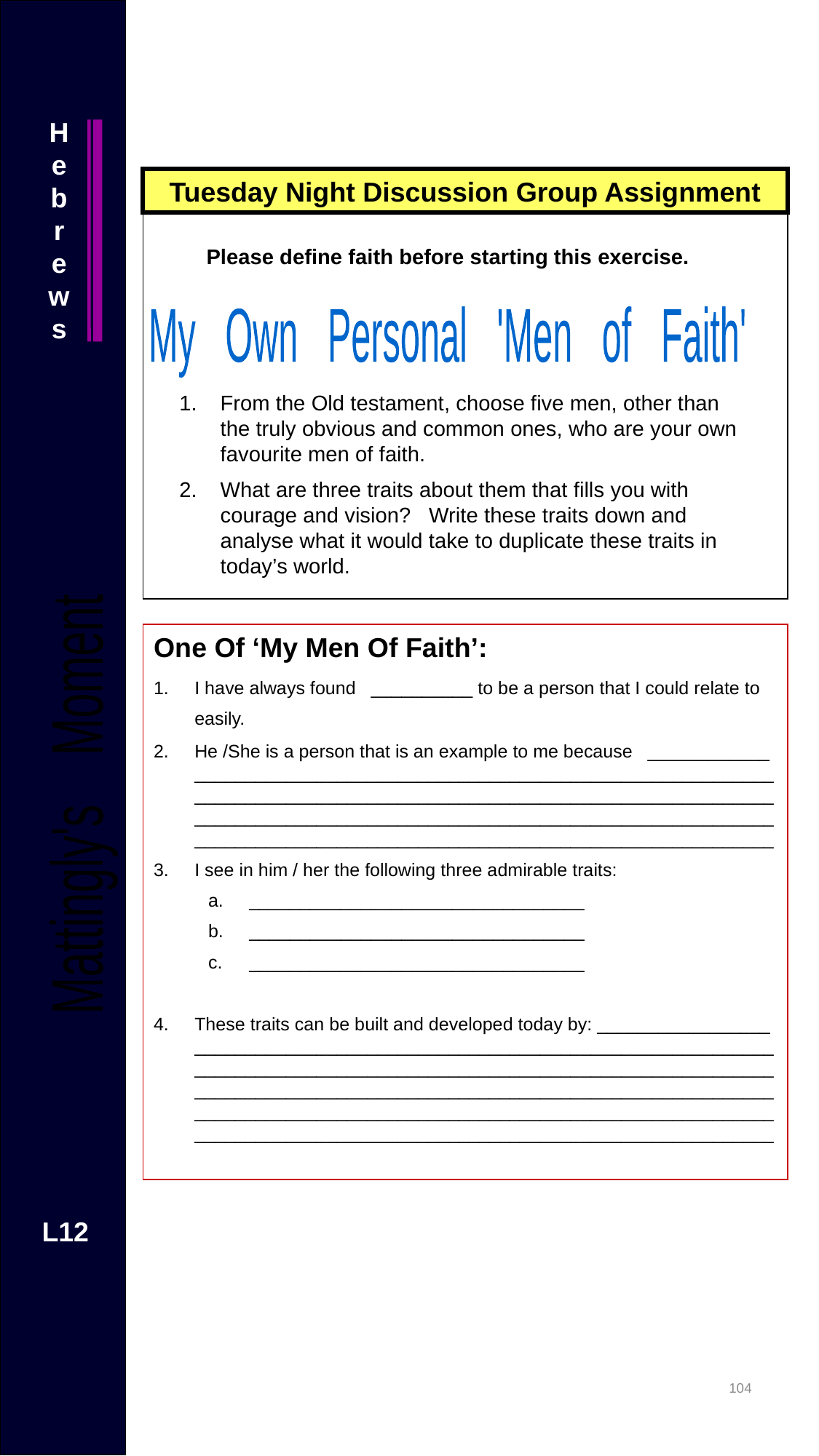

Hebrews

Tuesday Night Discussion Group Assignment
Please define faith before starting this exercise.
My   Own   Personal   'Men   of   Faith'
From the Old testament, choose five men, other than the truly obvious and common ones, who are your own favourite men of faith.
What are three traits about them that fills you with courage and vision?   Write these traits down and analyse what it would take to duplicate these traits in today’s world.
One Of ‘My Men Of Faith’:
I have always found   __________ to be a person that I could relate to easily.
He /She is a person that is an example to me because   ____________ ____________________________________________________________________________________________________________________________________________________________________________________________________________________________________
I see in him / her the following three admirable traits:
_________________________________
_________________________________
_________________________________

These traits can be built and developed today by: _________________ _____________________________________________________________________________________________________________________________________________________________________________________________________________________________________________________________________________________________

Mattingly's    Moment
L12
104